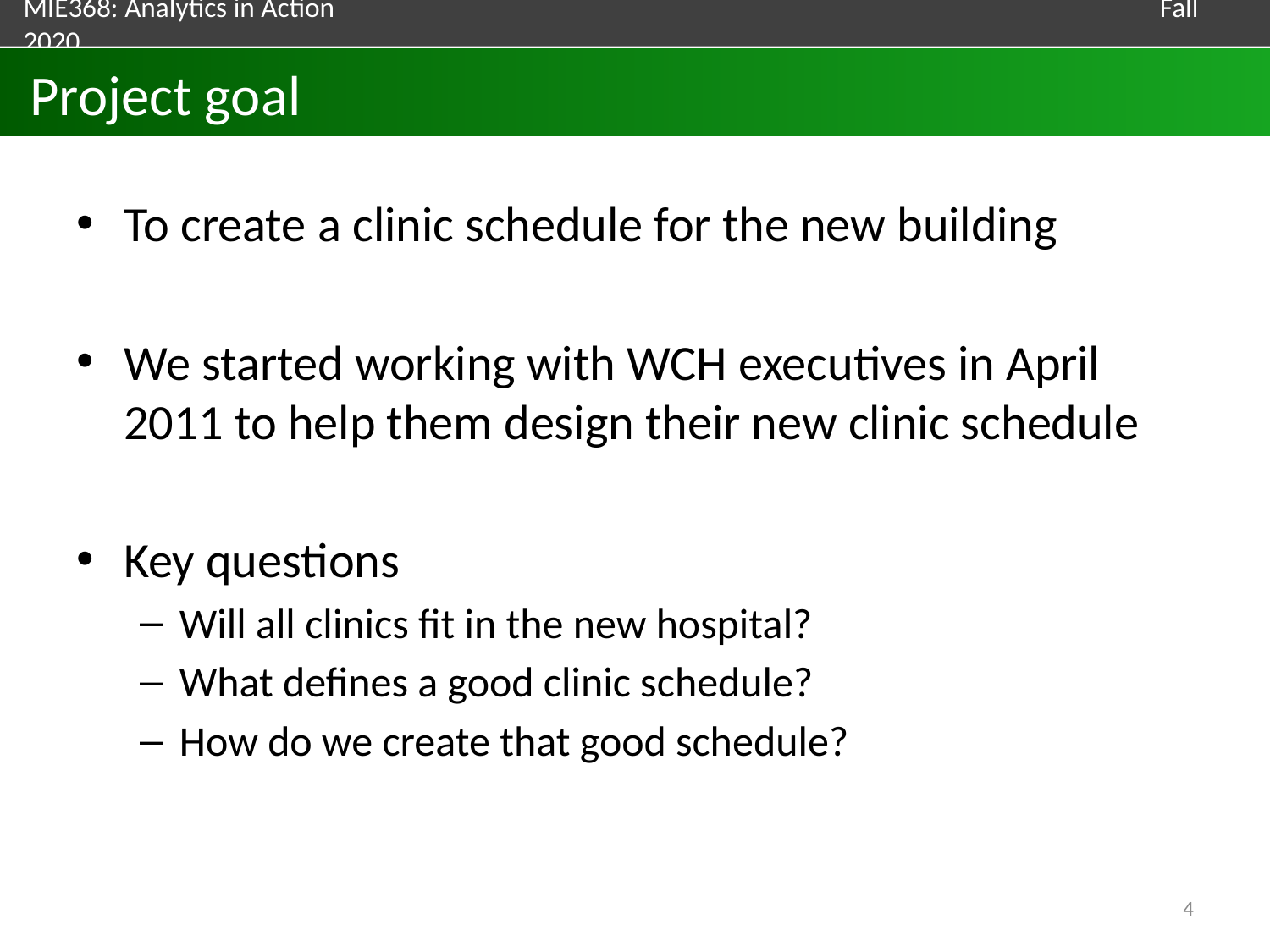

# Project goal
To create a clinic schedule for the new building

We started working with WCH executives in April 2011 to help them design their new clinic schedule

Key questions
Will all clinics fit in the new hospital?
What defines a good clinic schedule?
How do we create that good schedule?
4